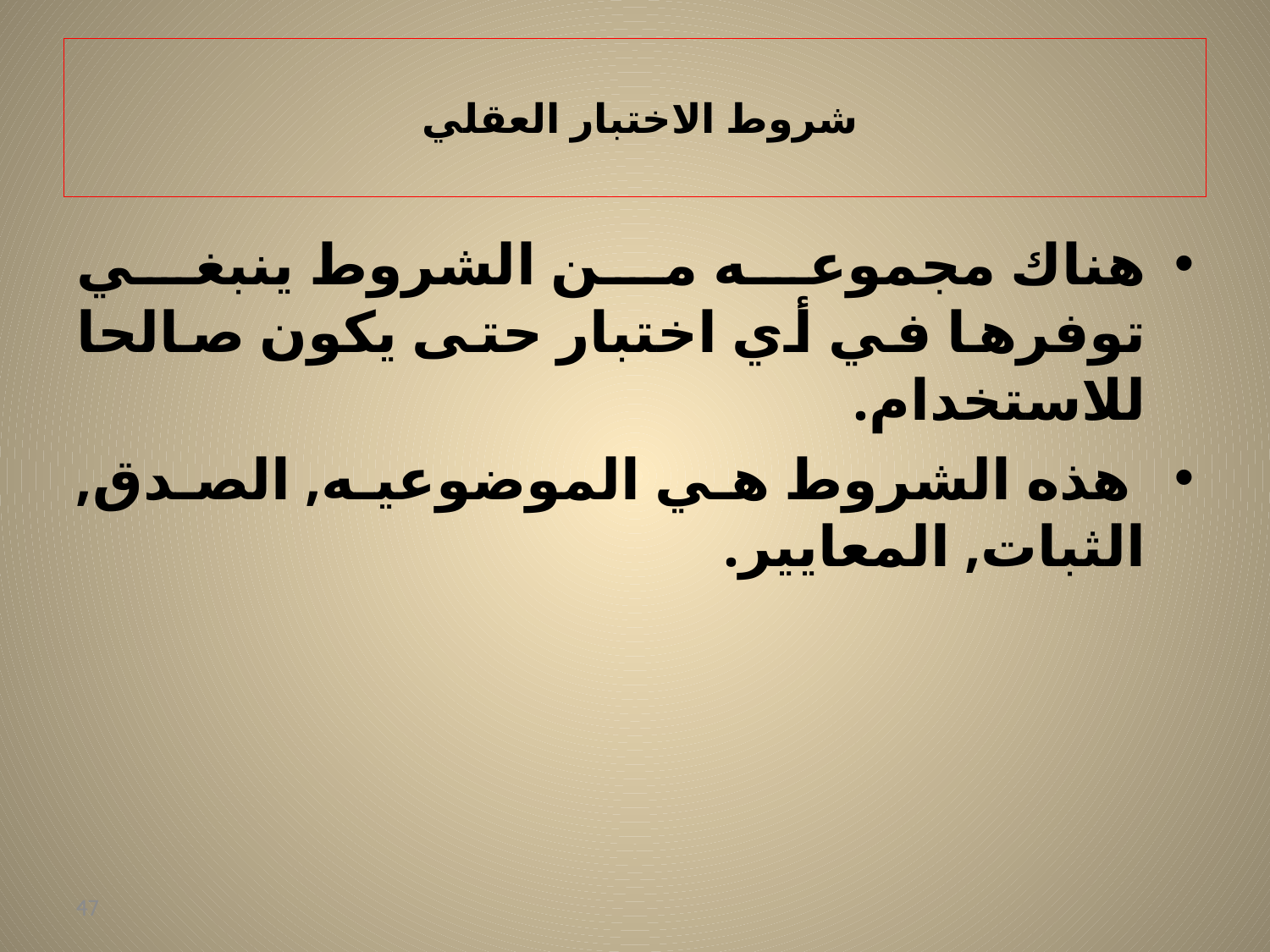

# شروط الاختبار العقلي
هناك مجموعه من الشروط ينبغي توفرها في أي اختبار حتى يكون صالحا للاستخدام.
 هذه الشروط هي الموضوعيه, الصدق, الثبات, المعايير.

47